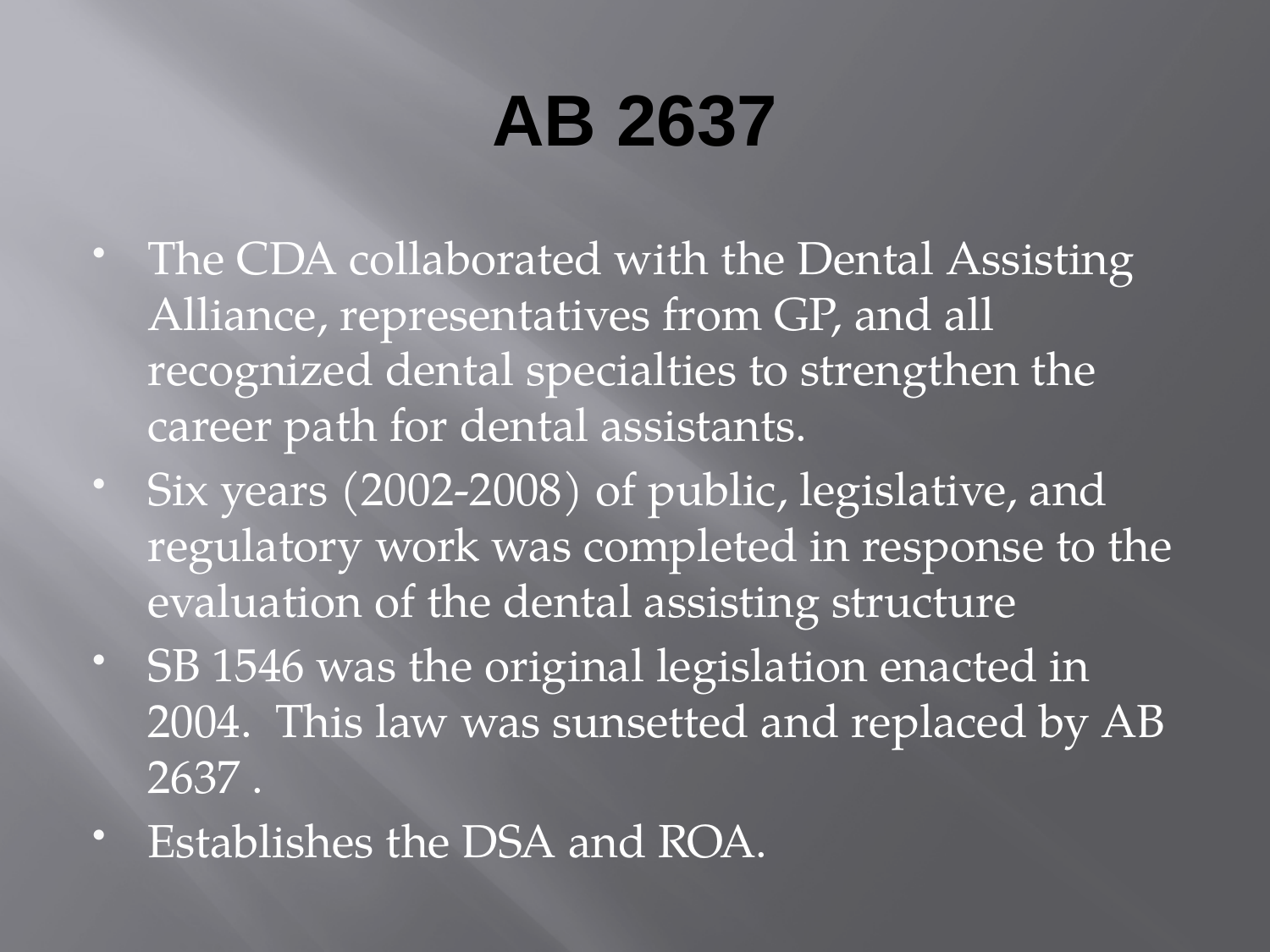

# AB 2637
The CDA collaborated with the Dental Assisting Alliance, representatives from GP, and all recognized dental specialties to strengthen the career path for dental assistants.
Six years (2002-2008) of public, legislative, and regulatory work was completed in response to the evaluation of the dental assisting structure
SB 1546 was the original legislation enacted in 2004.  This law was sunsetted and replaced by AB 2637 .
Establishes the DSA and ROA.